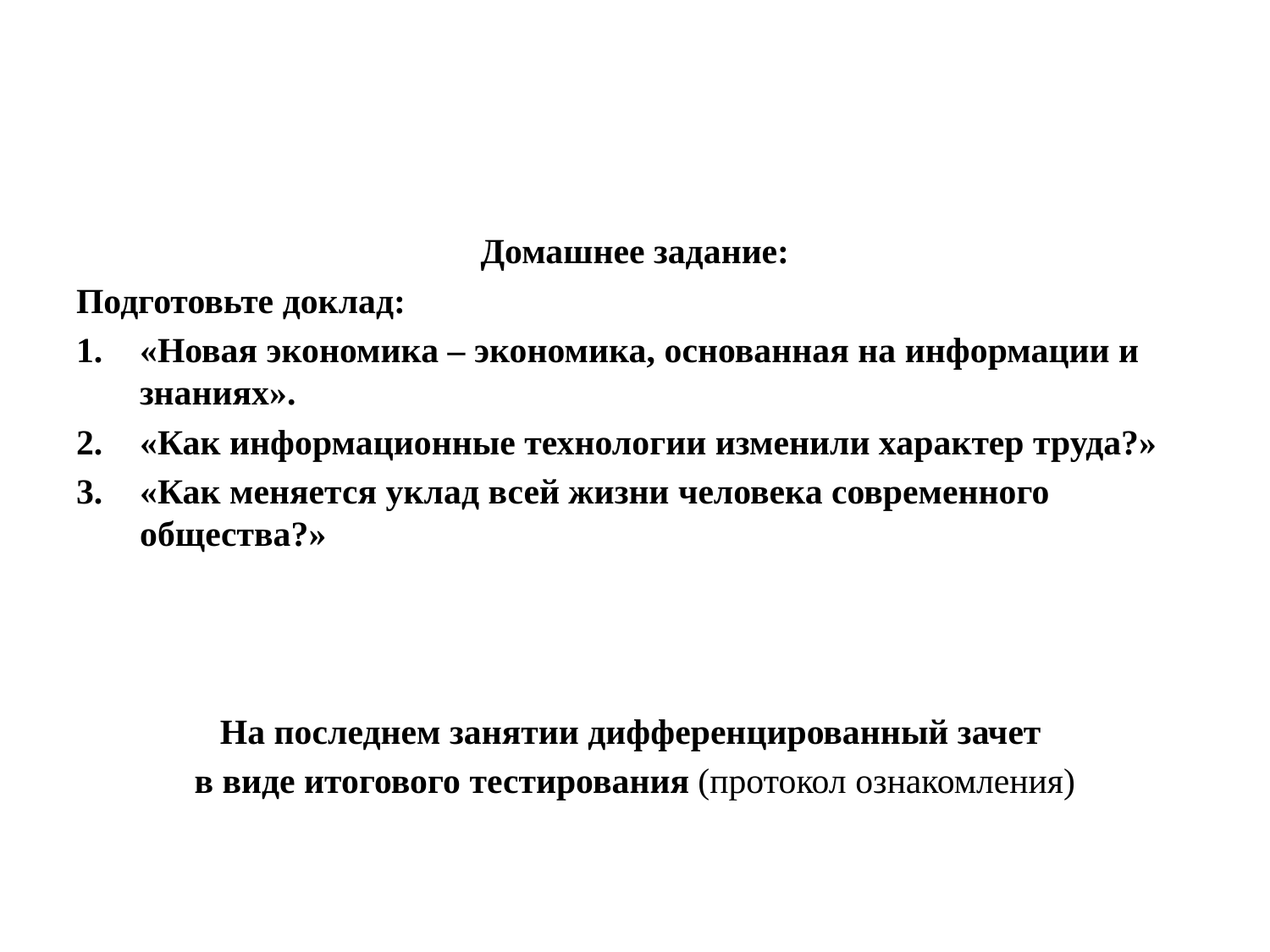

#
Домашнее задание:
Подготовьте доклад:
«Новая экономика – экономика, основанная на информации и знаниях».
«Как информационные технологии изменили характер труда?»
«Как меняется уклад всей жизни человека современного общества?»

На последнем занятии дифференцированный зачет
в виде итогового тестирования (протокол ознакомления)